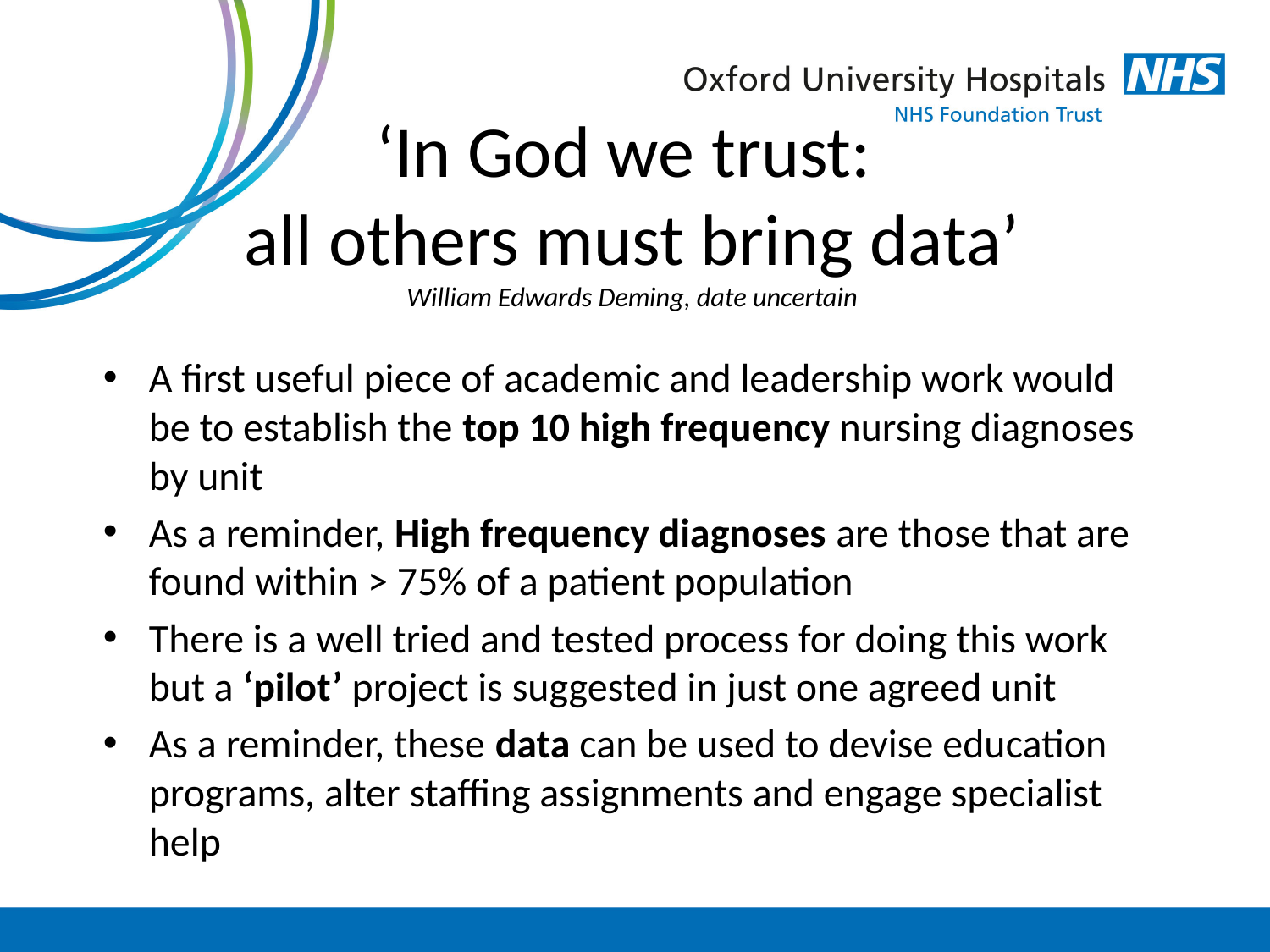

# ‘In God we trust: all others must bring data’ William Edwards Deming, date uncertain
A first useful piece of academic and leadership work would be to establish the top 10 high frequency nursing diagnoses by unit
As a reminder, High frequency diagnoses are those that are found within > 75% of a patient population
There is a well tried and tested process for doing this work but a ‘pilot’ project is suggested in just one agreed unit
As a reminder, these data can be used to devise education programs, alter staffing assignments and engage specialist help